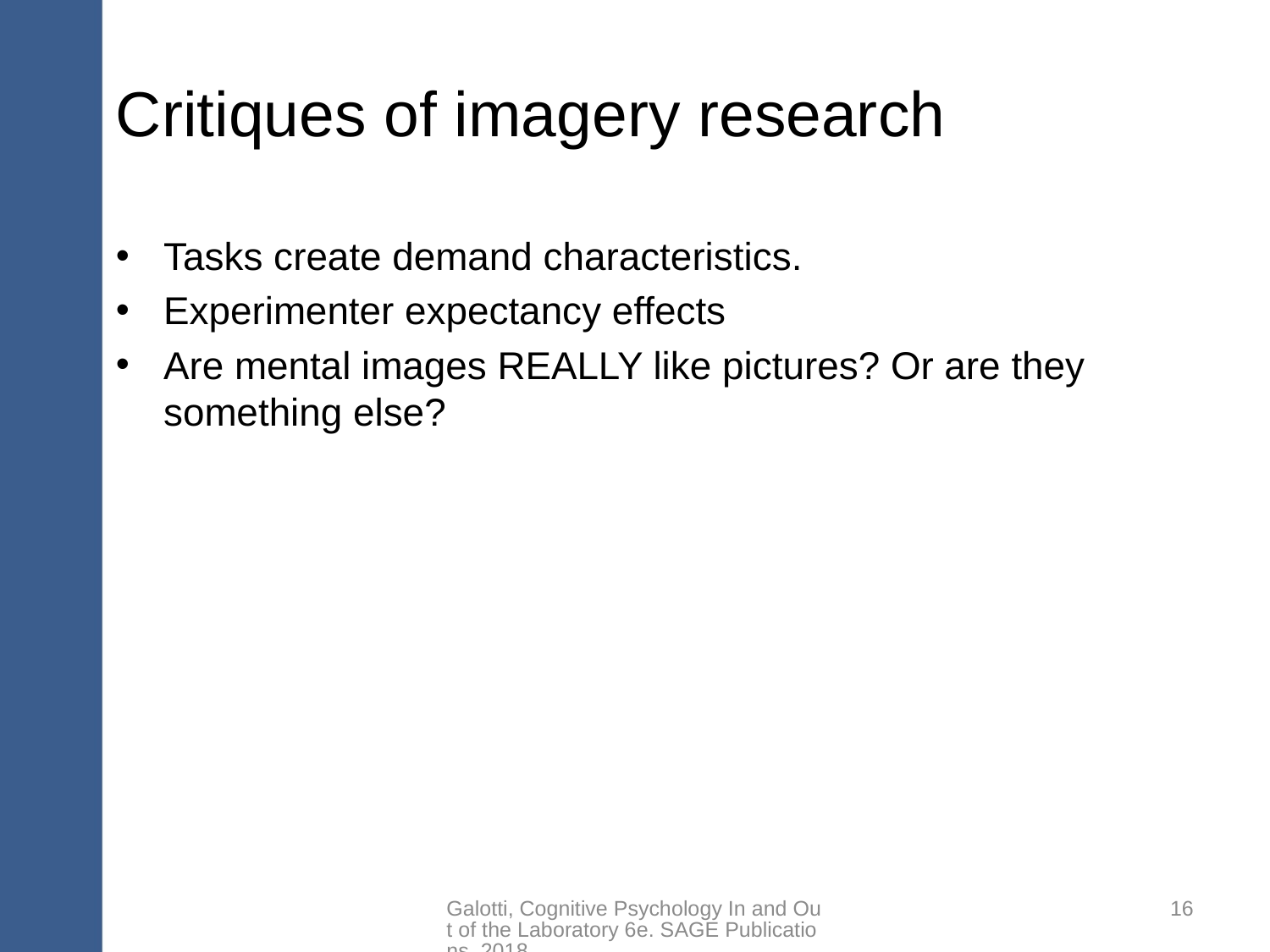

# Critiques of imagery research
Tasks create demand characteristics.
Experimenter expectancy effects
Are mental images REALLY like pictures? Or are they something else?
Galotti, Cognitive Psychology In and Out of the Laboratory 6e. SAGE Publications, 2018.
16